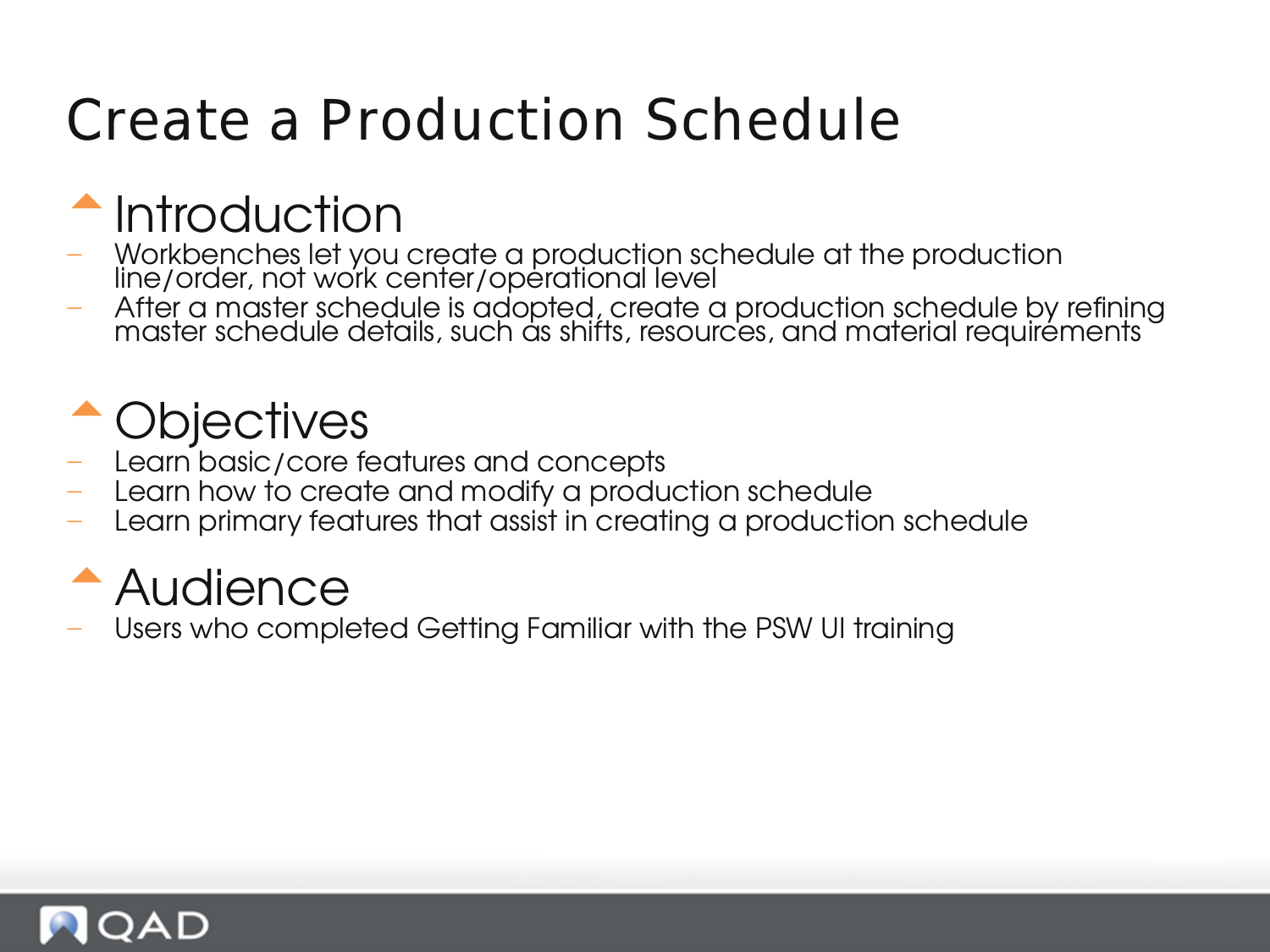

Create a Production Schedule
Introduction
Workbenches let you create a production schedule at the production line/order, not work center/operational level
After a master schedule is adopted, create a production schedule by refining master schedule details, such as shifts, resources, and material requirements

Objectives
Learn basic/core features and concepts
Learn how to create and modify a production schedule
Learn primary features that assist in creating a production schedule
Audience
Users who completed Getting Familiar with the PSW UI training